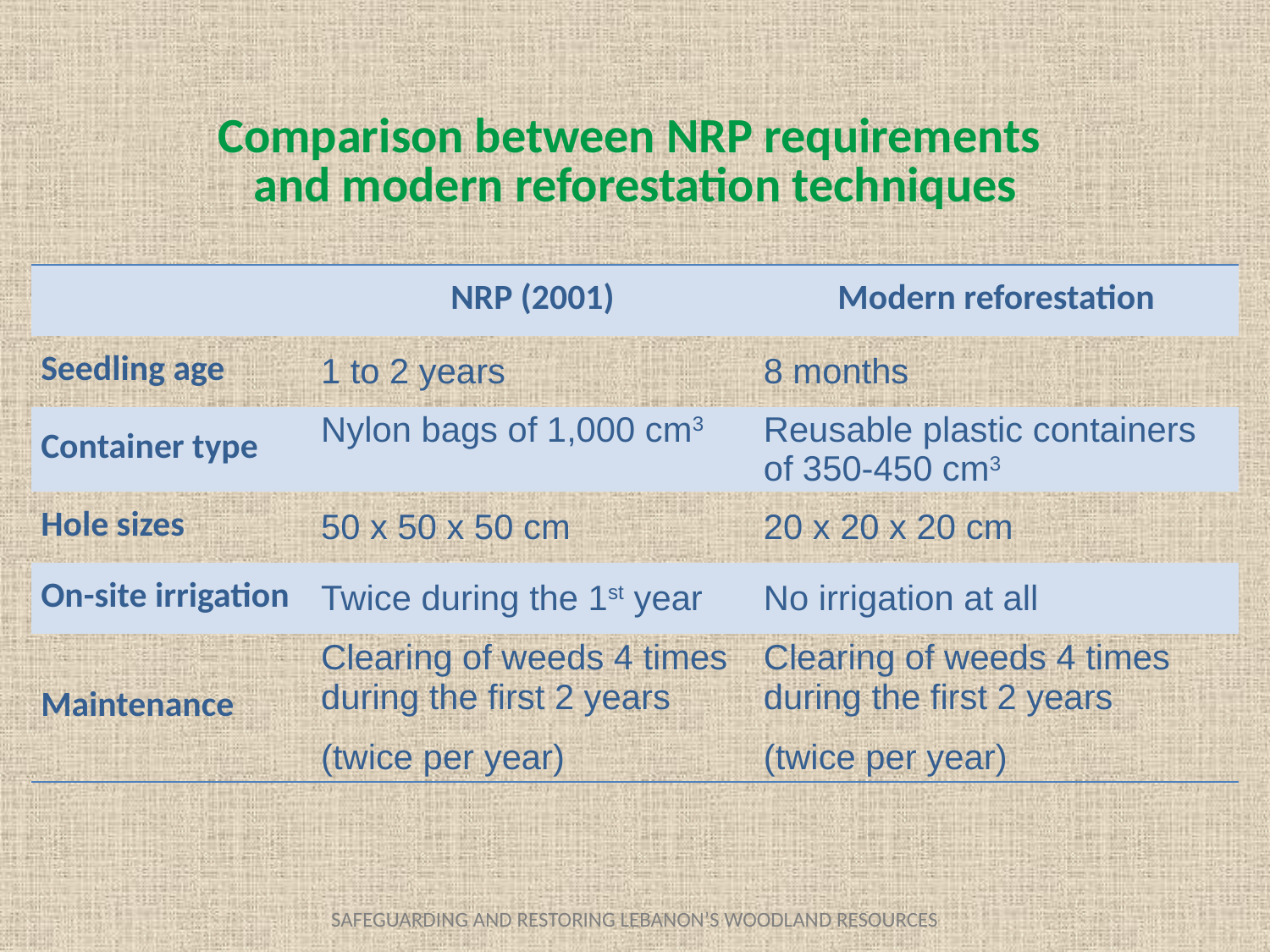

| Comparison between NRP requirements and modern reforestation techniques |  |  |
| --- | --- | --- |
|  | NRP (2001) | Modern reforestation |
| Seedling age | 1 to 2 years | 8 months |
| Container type | Nylon bags of 1,000 cm3 | Reusable plastic containers of 350-450 cm3 |
| Hole sizes | 50 x 50 x 50 cm | 20 x 20 x 20 cm |
| On-site irrigation | Twice during the 1st year | No irrigation at all |
| Maintenance | Clearing of weeds 4 times during the first 2 years (twice per year) | Clearing of weeds 4 times during the first 2 years (twice per year) |

SAFEGUARDING AND RESTORING LEBANON’S WOODLAND RESOURCES